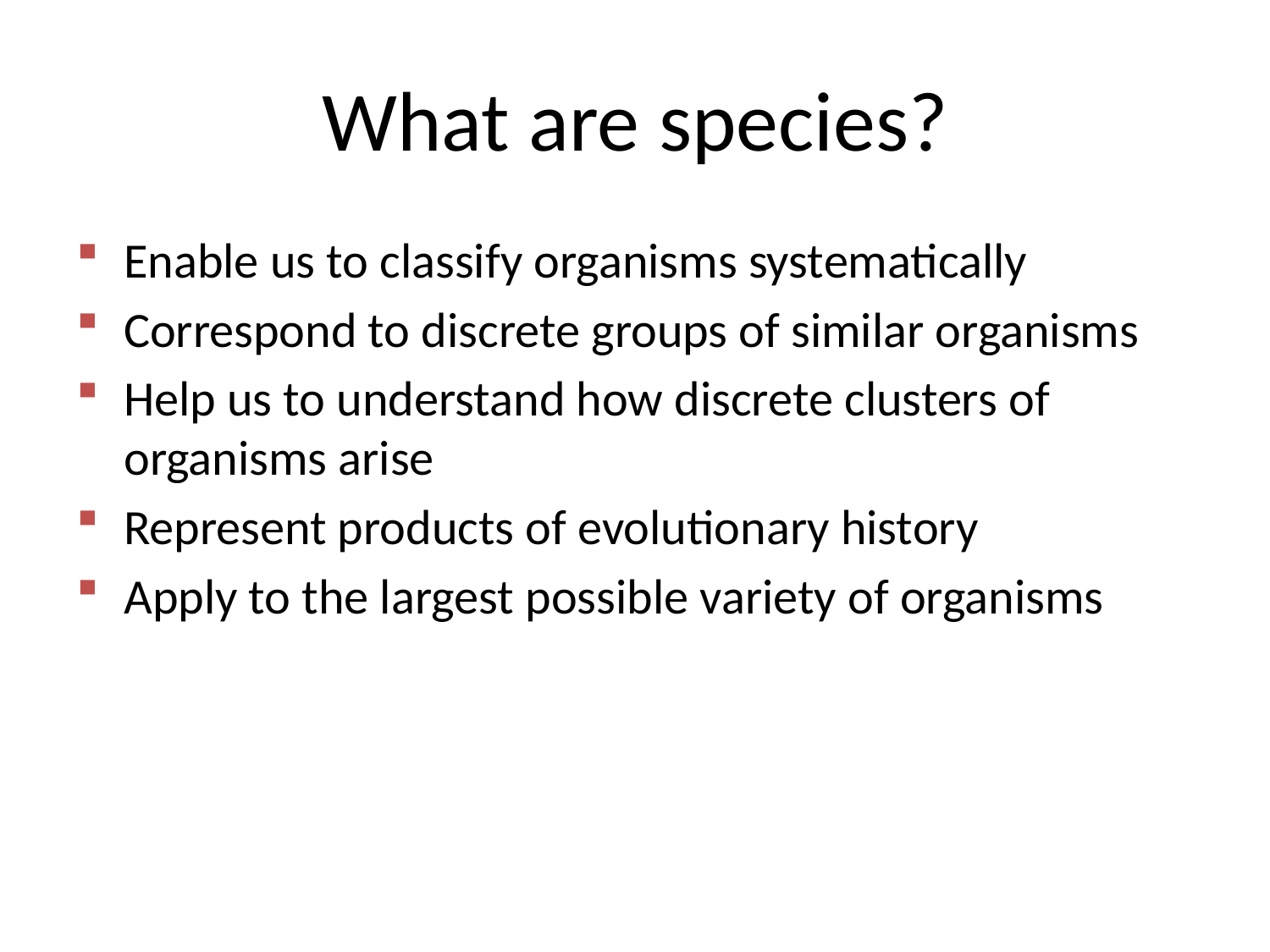

# What are species?
Enable us to classify organisms systematically
Correspond to discrete groups of similar organisms
Help us to understand how discrete clusters of organisms arise
Represent products of evolutionary history
Apply to the largest possible variety of organisms